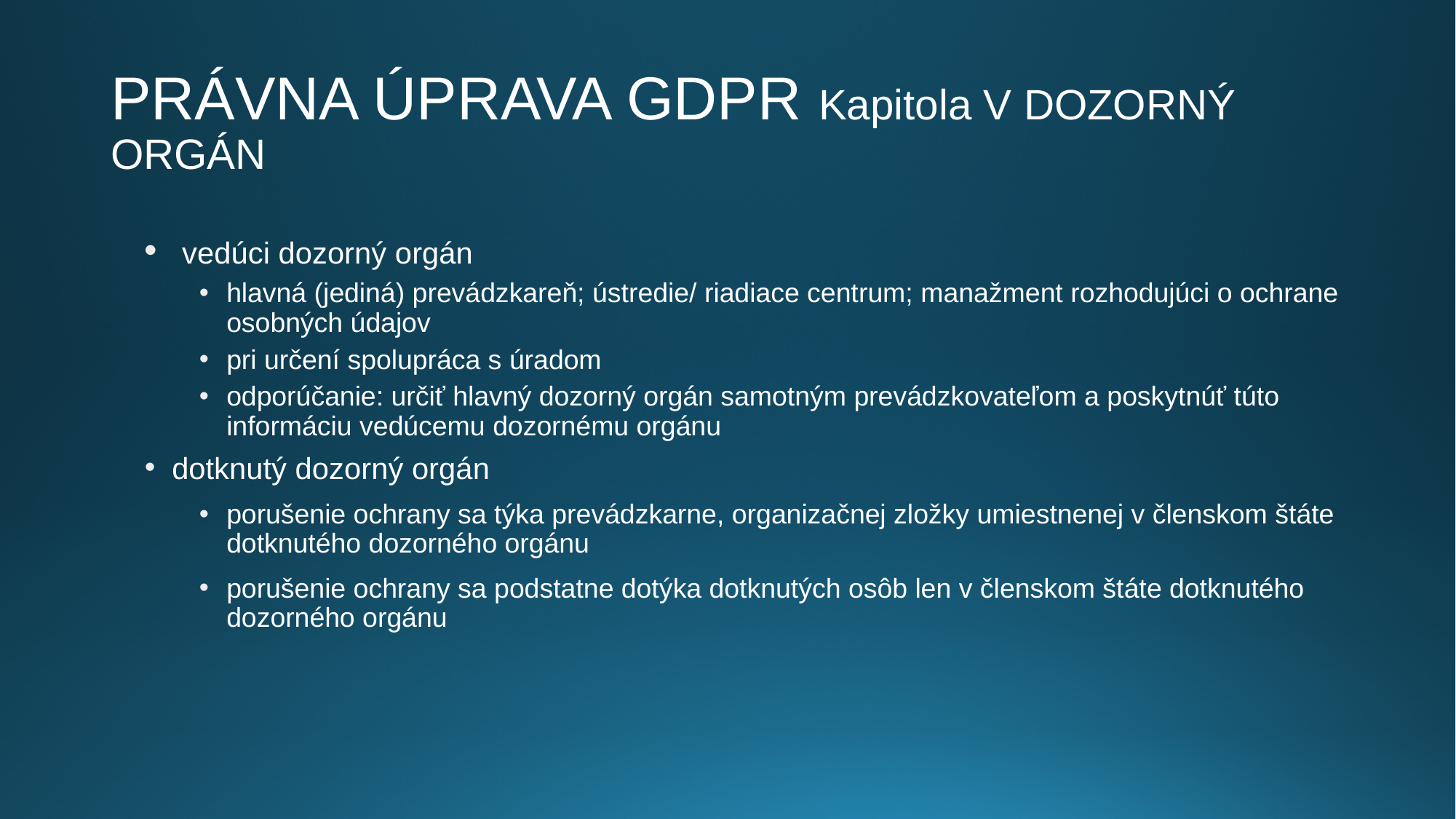

# Právna úprava GDPR Kapitola V dozorný orgán
 vedúci dozorný orgán
hlavná (jediná) prevádzkareň; ústredie/ riadiace centrum; manažment rozhodujúci o ochrane osobných údajov
pri určení spolupráca s úradom
odporúčanie: určiť hlavný dozorný orgán samotným prevádzkovateľom a poskytnúť túto informáciu vedúcemu dozornému orgánu
dotknutý dozorný orgán
porušenie ochrany sa týka prevádzkarne, organizačnej zložky umiestnenej v členskom štáte dotknutého dozorného orgánu
porušenie ochrany sa podstatne dotýka dotknutých osôb len v členskom štáte dotknutého dozorného orgánu